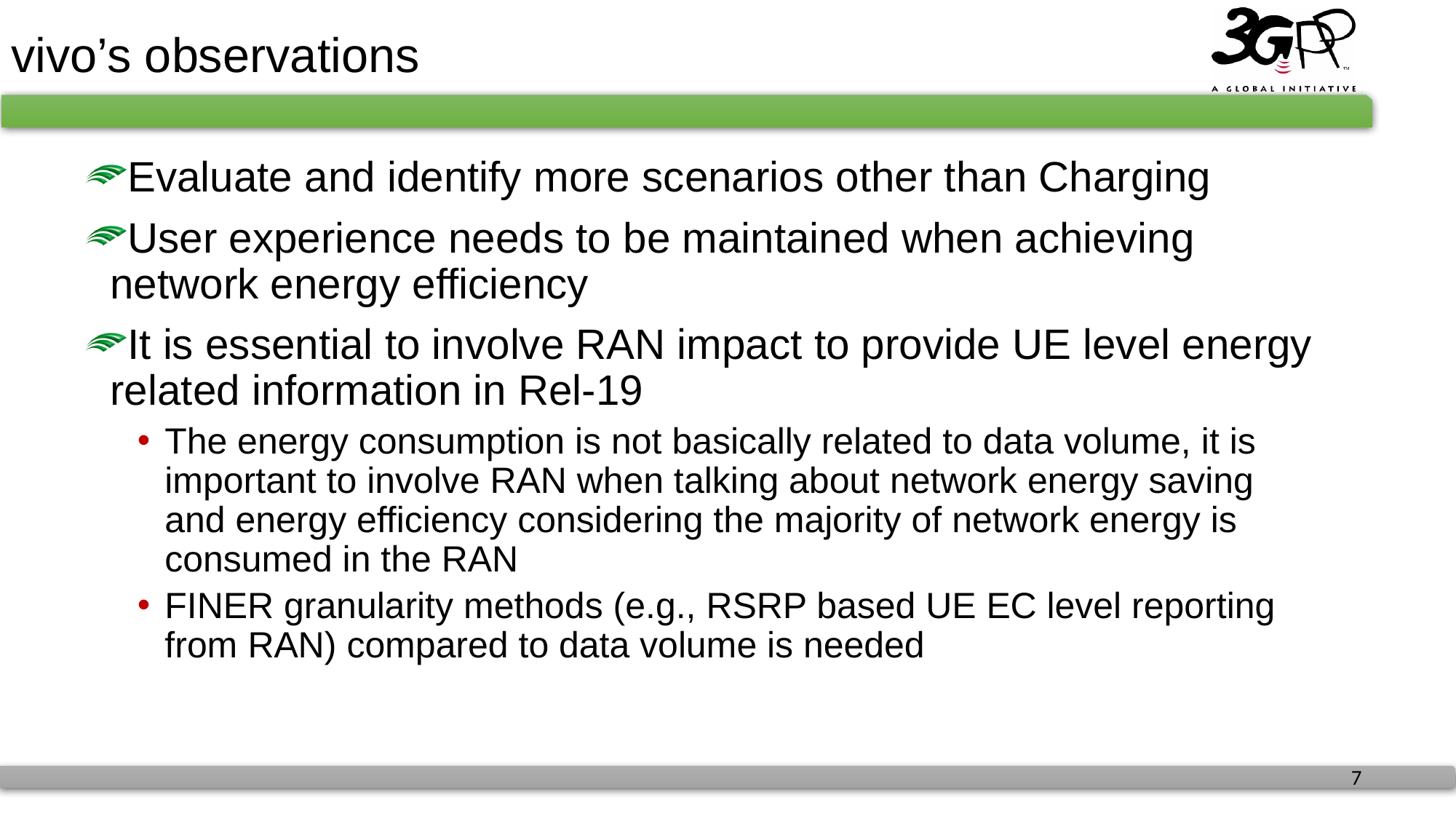

# vivo’s observations
Evaluate and identify more scenarios other than Charging
User experience needs to be maintained when achieving network energy efficiency
It is essential to involve RAN impact to provide UE level energy related information in Rel-19
The energy consumption is not basically related to data volume, it is important to involve RAN when talking about network energy saving and energy efficiency considering the majority of network energy is consumed in the RAN
FINER granularity methods (e.g., RSRP based UE EC level reporting from RAN) compared to data volume is needed